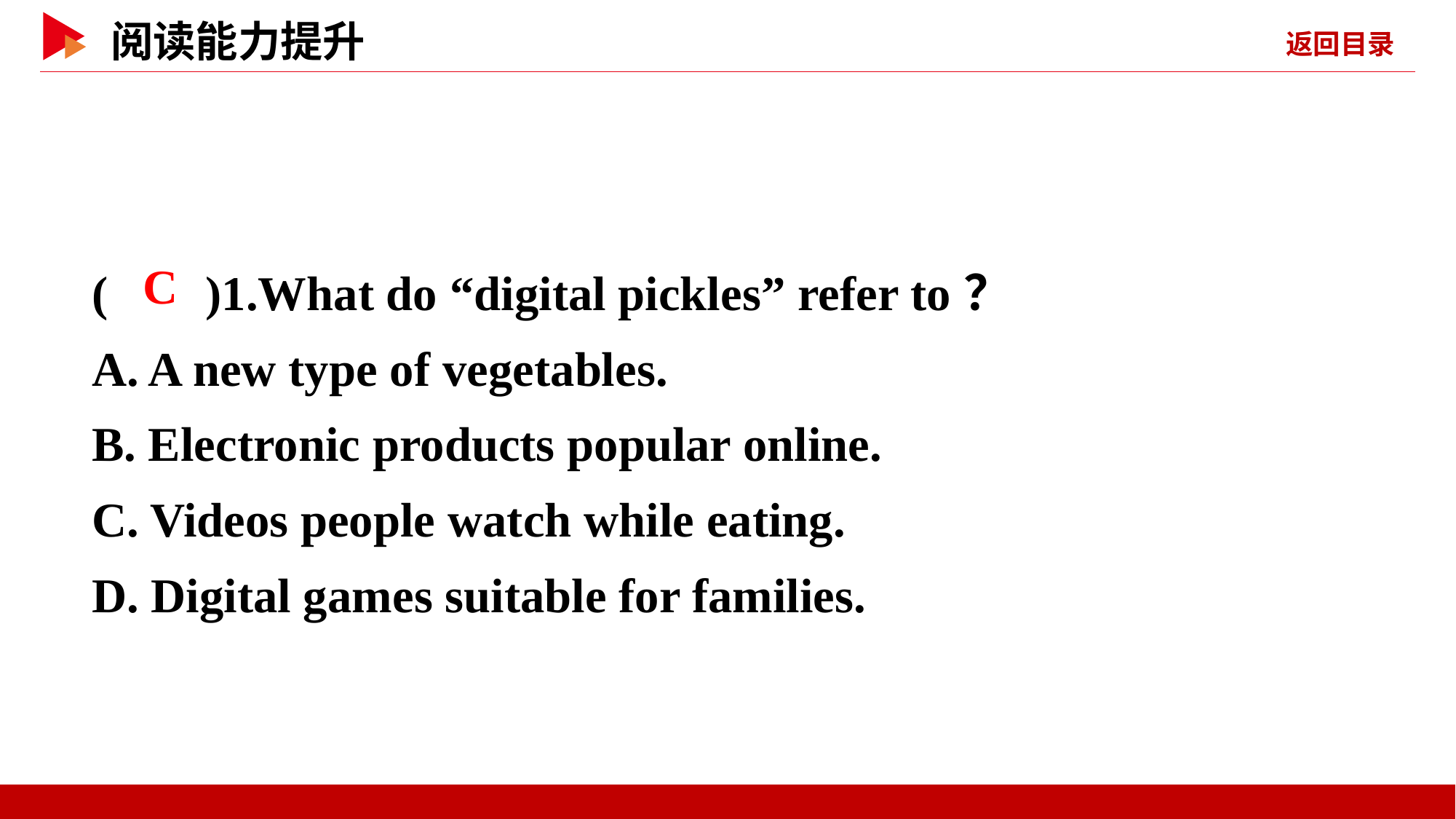

(        )1.What do “digital pickles” refer to？
A. A new type of vegetables.
B. Electronic products popular online.
C. Videos people watch while eating.
D. Digital games suitable for families.
   C